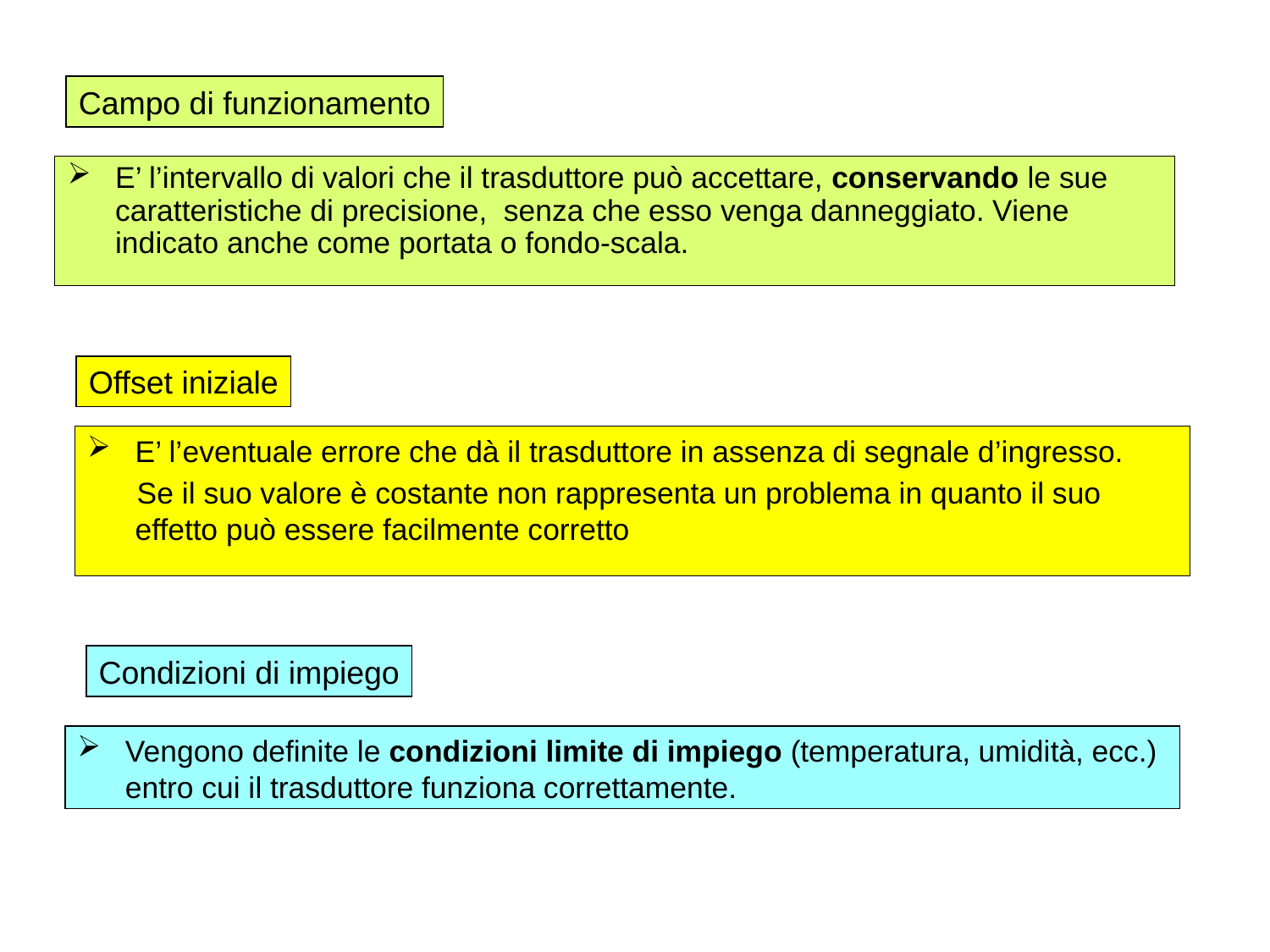

Campo di funzionamento
E’ l’intervallo di valori che il trasduttore può accettare, conservando le sue caratteristiche di precisione,  senza che esso venga danneggiato. Viene indicato anche come portata o fondo-scala.
Offset iniziale
E’ l’eventuale errore che dà il trasduttore in assenza di segnale d’ingresso.
      Se il suo valore è costante non rappresenta un problema in quanto il suo effetto può essere facilmente corretto
Condizioni di impiego
Vengono definite le condizioni limite di impiego (temperatura, umidità, ecc.) entro cui il trasduttore funziona correttamente.